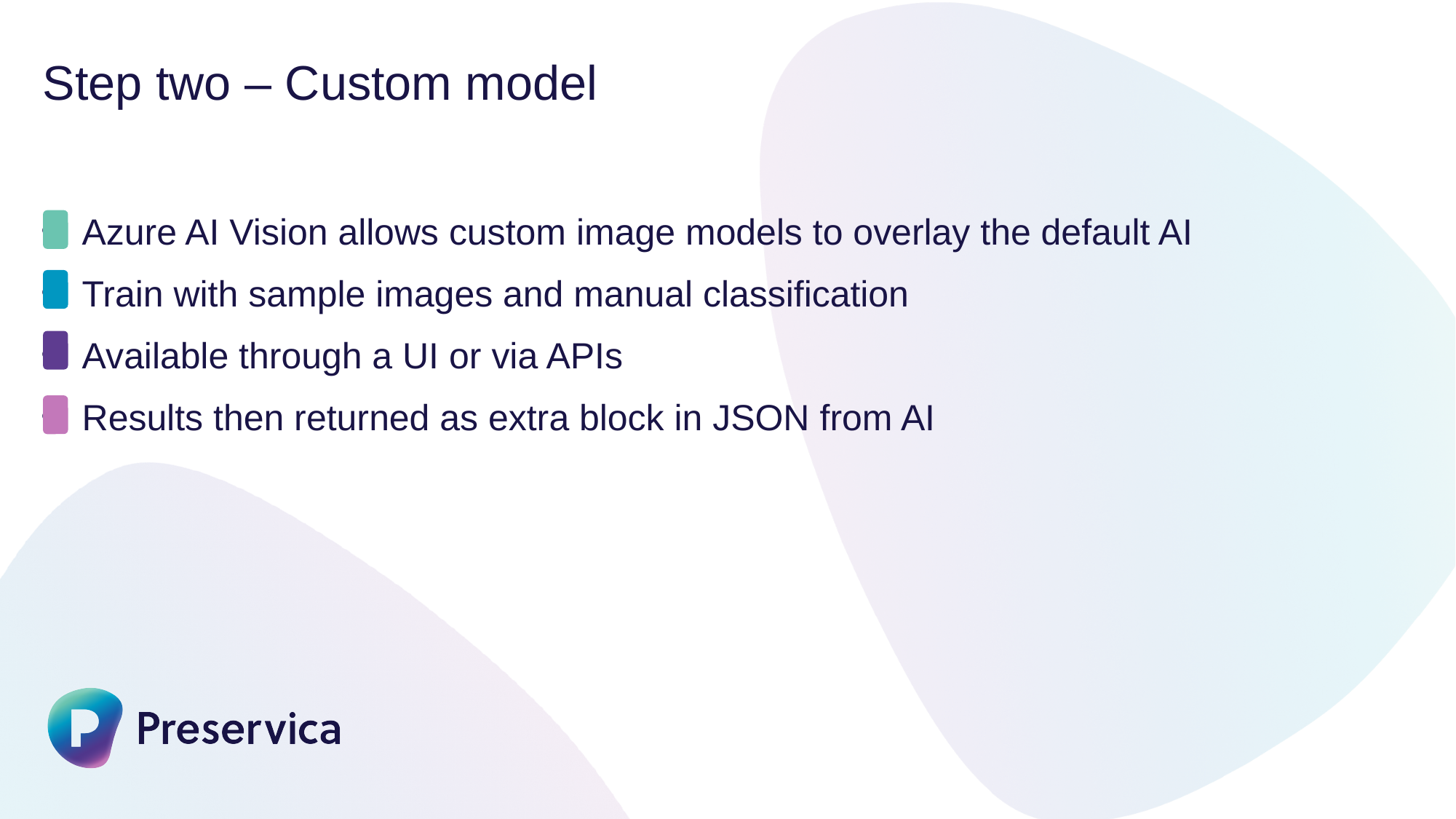

Step two – Custom model

Azure AI Vision allows custom image models to overlay the default AI
Train with sample images and manual classification
Available through a UI or via APIs
Results then returned as extra block in JSON from AI